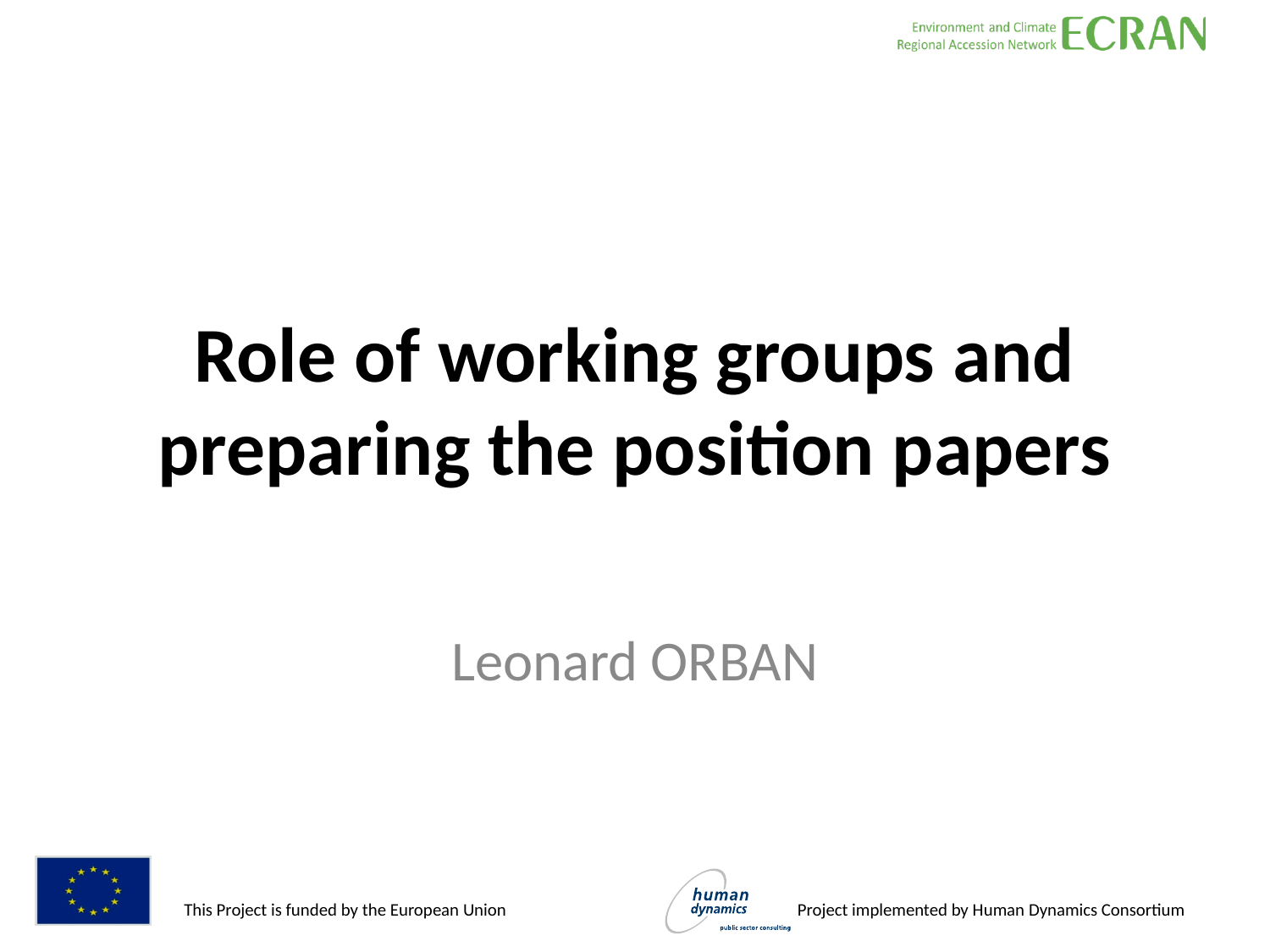

# Role of working groups and preparing the position papers

Leonard ORBAN